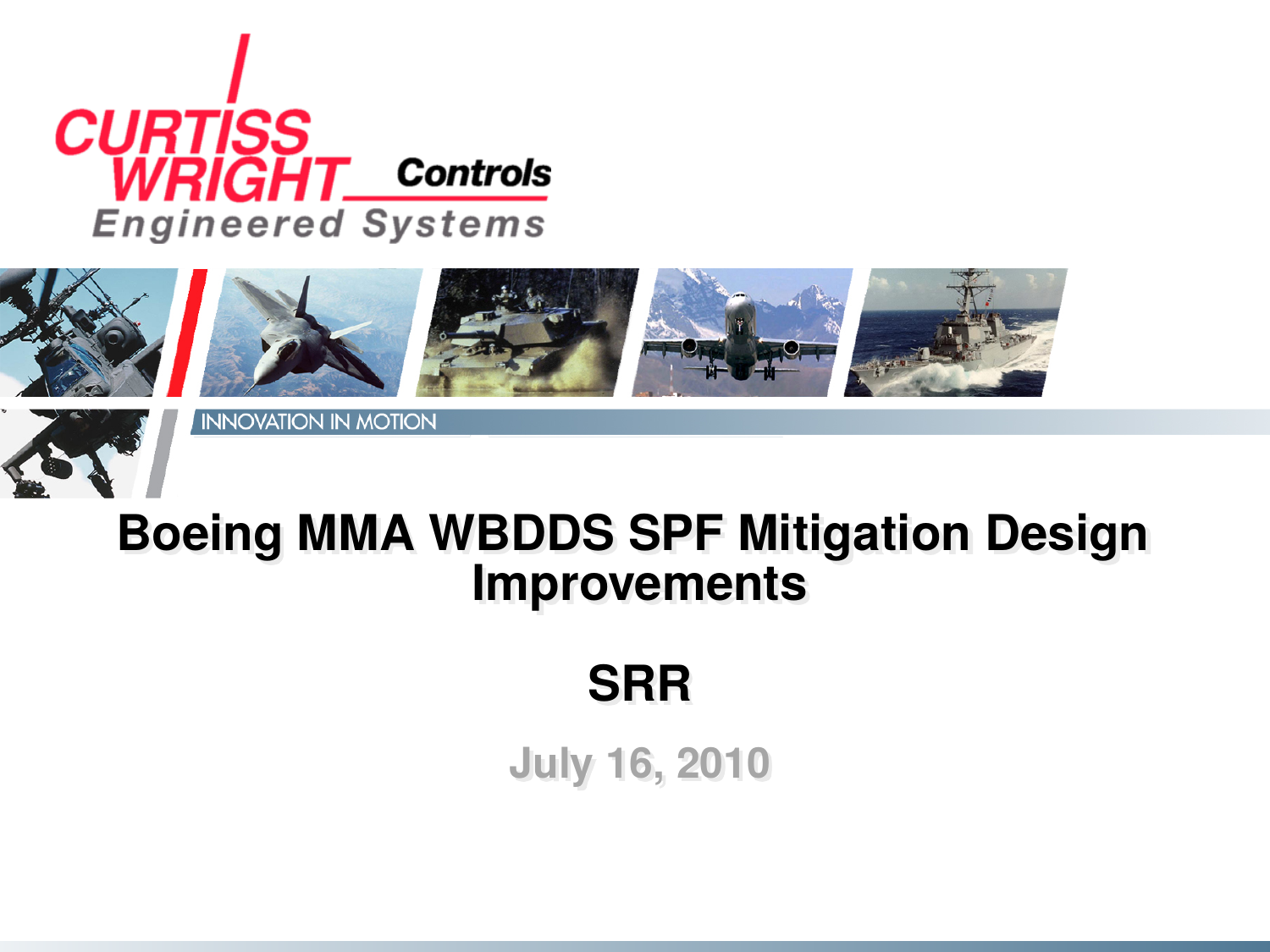

# Boeing MMA WBDDS SPF Mitigation Design  Improvements SRR July 16, 2010